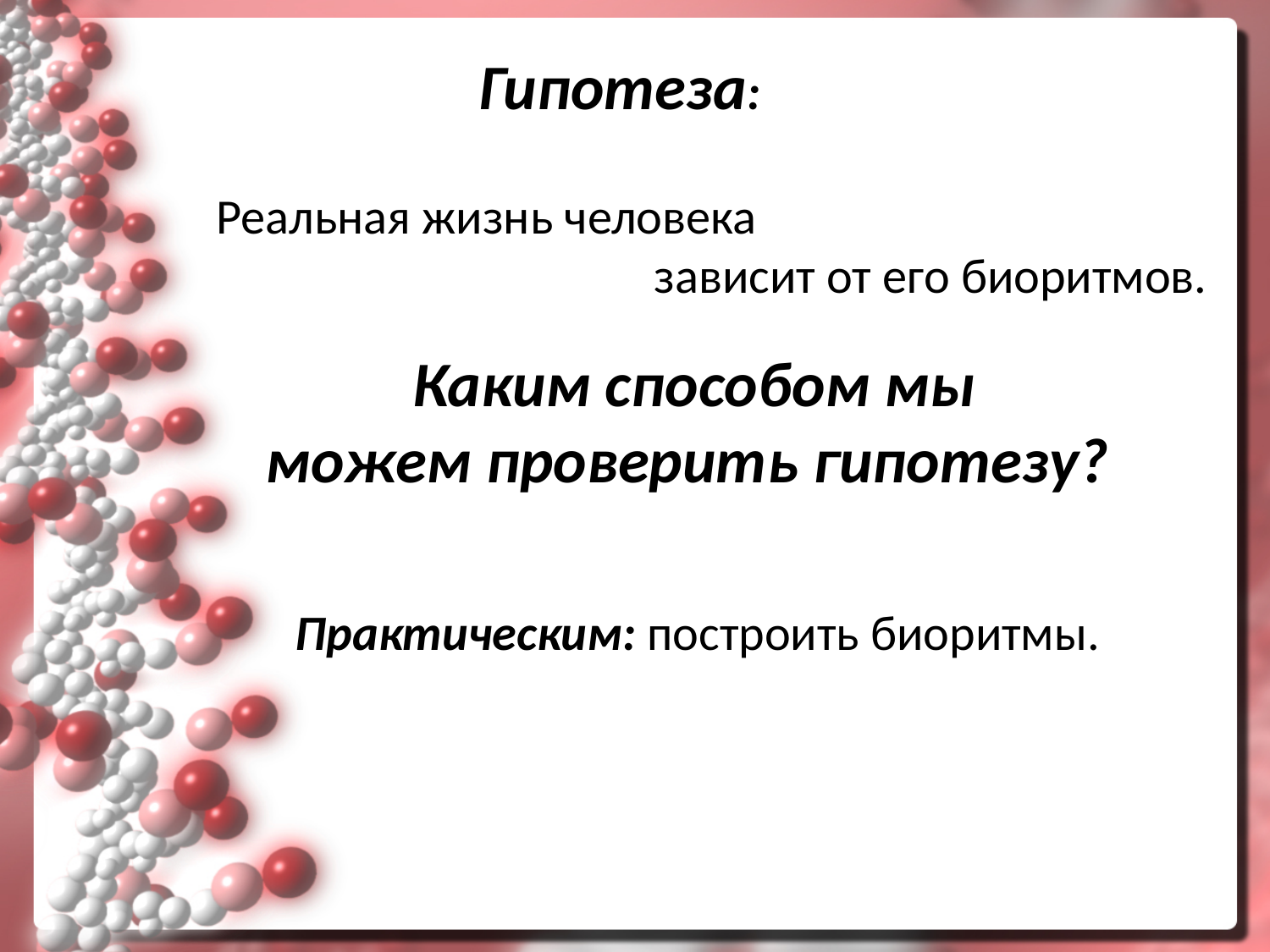

Гипотеза:
Реальная жизнь человека
                                       зависит от его биоритмов.
Каким способом мы
можем проверить гипотезу?
Практическим: построить биоритмы.